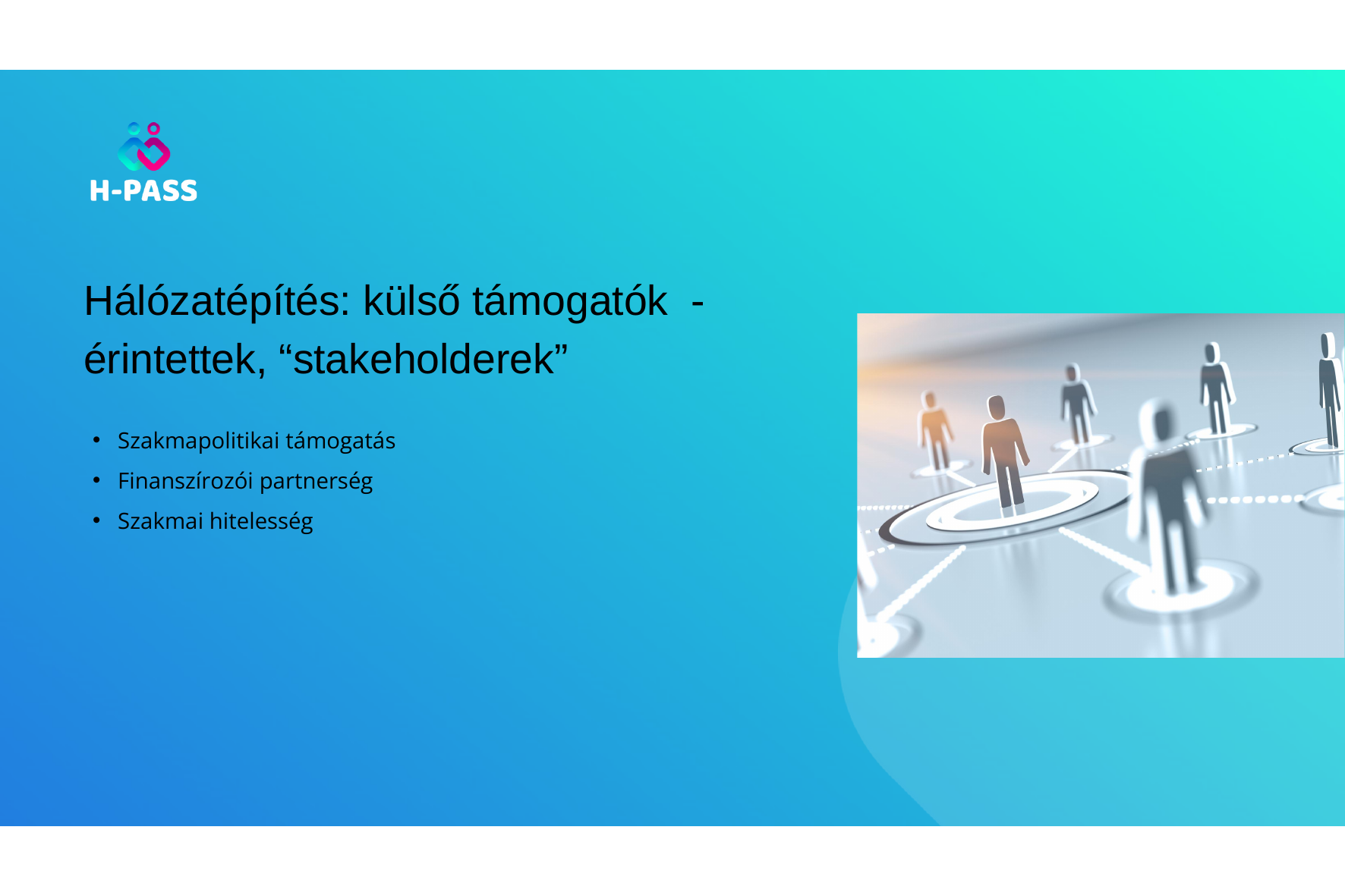

Hálózatépítés: külső támogatók  -
érintettek, “stakeholderek”

Szakmapolitikai támogatás
Finanszírozói partnerség
Szakmai hitelesség